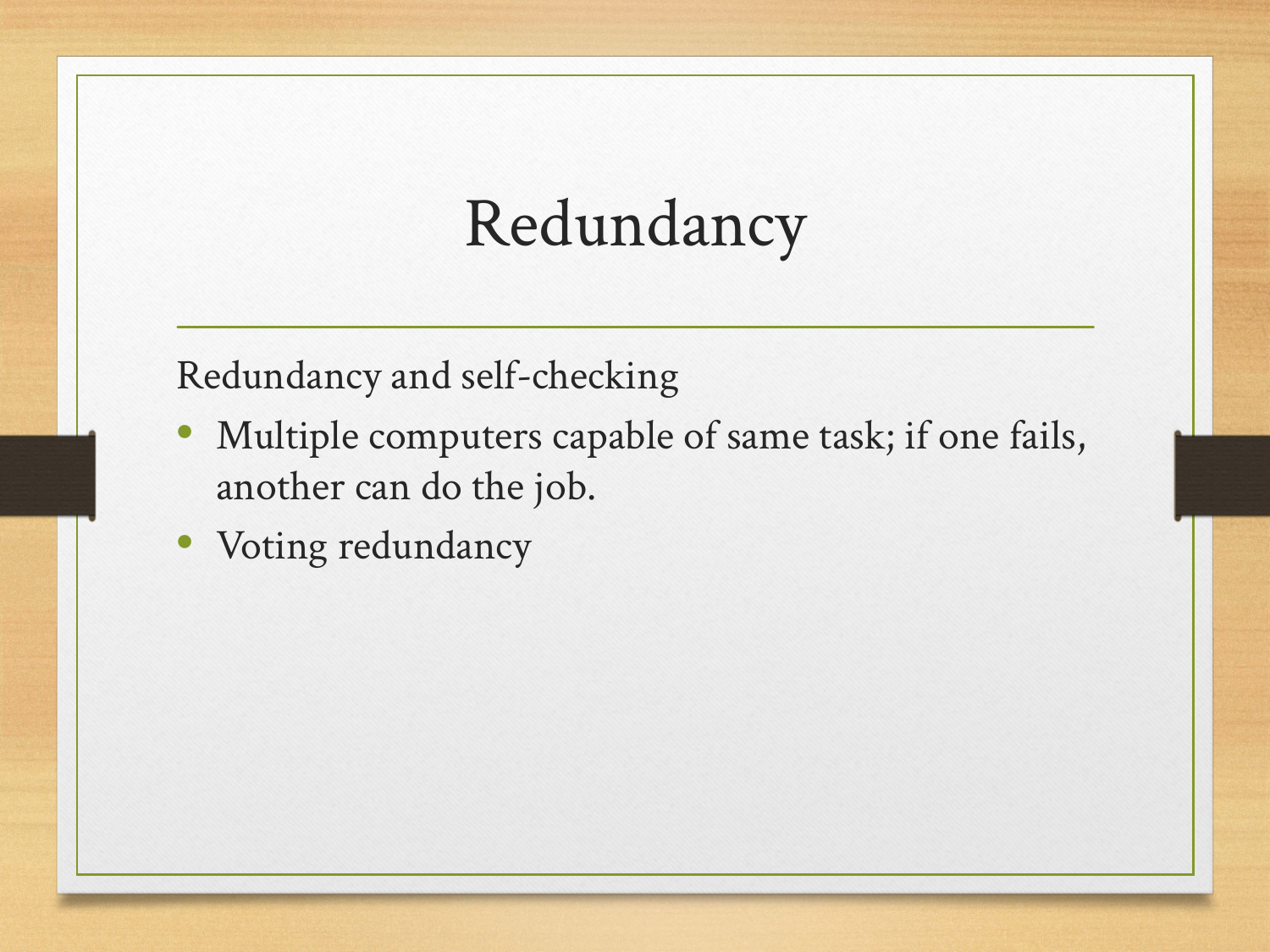

# Redundancy
Redundancy and self-checking
Multiple computers capable of same task; if one fails, another can do the job.
Voting redundancy